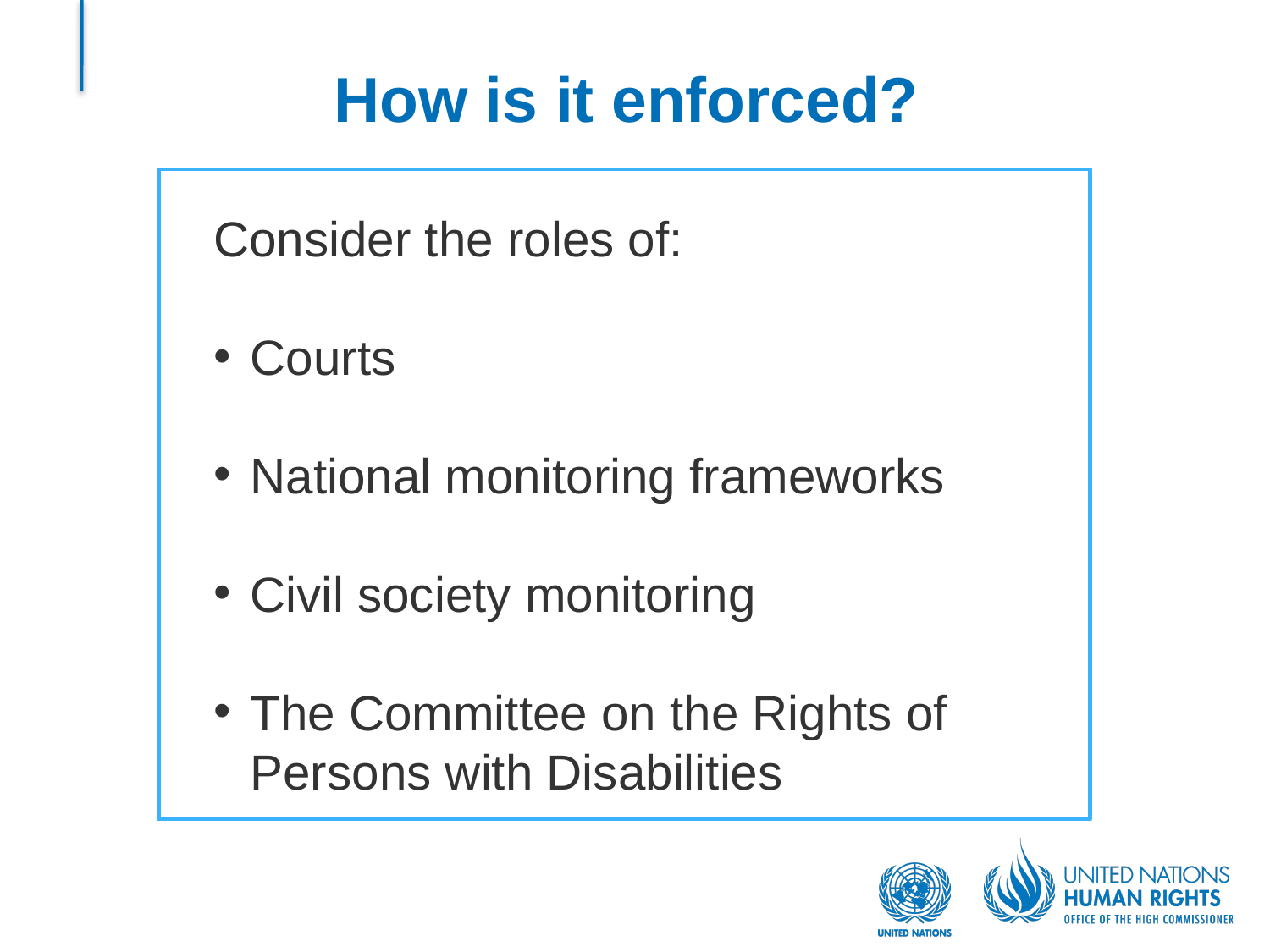

How is it enforced?

Consider the roles of:

Courts

National monitoring frameworks

Civil society monitoring

The Committee on the Rights of Persons with Disabilities